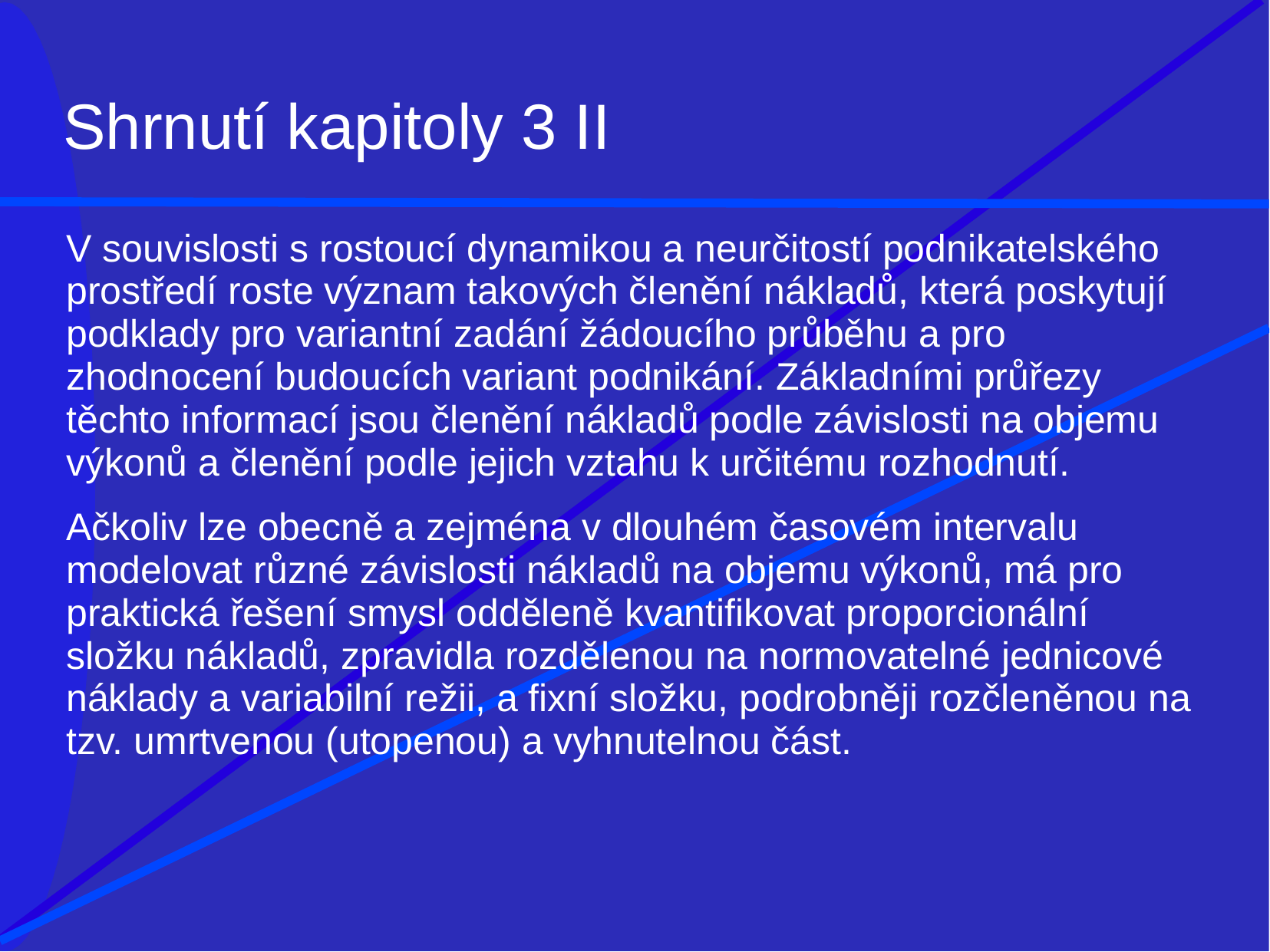

# Shrnutí kapitoly 3 II
V souvislosti s rostoucí dynamikou a neurčitostí podnikatelského prostředí roste význam takových členění nákladů, která poskytují podklady pro variantní zadání žádoucího průběhu a pro zhodnocení budoucích variant podnikání. Základními průřezy těchto informací jsou členění nákladů podle závislosti na objemu výkonů a členění podle jejich vztahu k určitému rozhodnutí.
Ačkoliv lze obecně a zejména v dlouhém časovém intervalu modelovat různé závislosti nákladů na objemu výkonů, má pro prak­tická řešení smysl odděleně kvantifikovat proporcionální složku nákladů, zpravidla rozdělenou na normovatelné jednicové náklady a variabilní režii, a fixní složku, podrobněji rozčleněnou na tzv. umrtvenou (utopenou) a vyhnutelnou část.